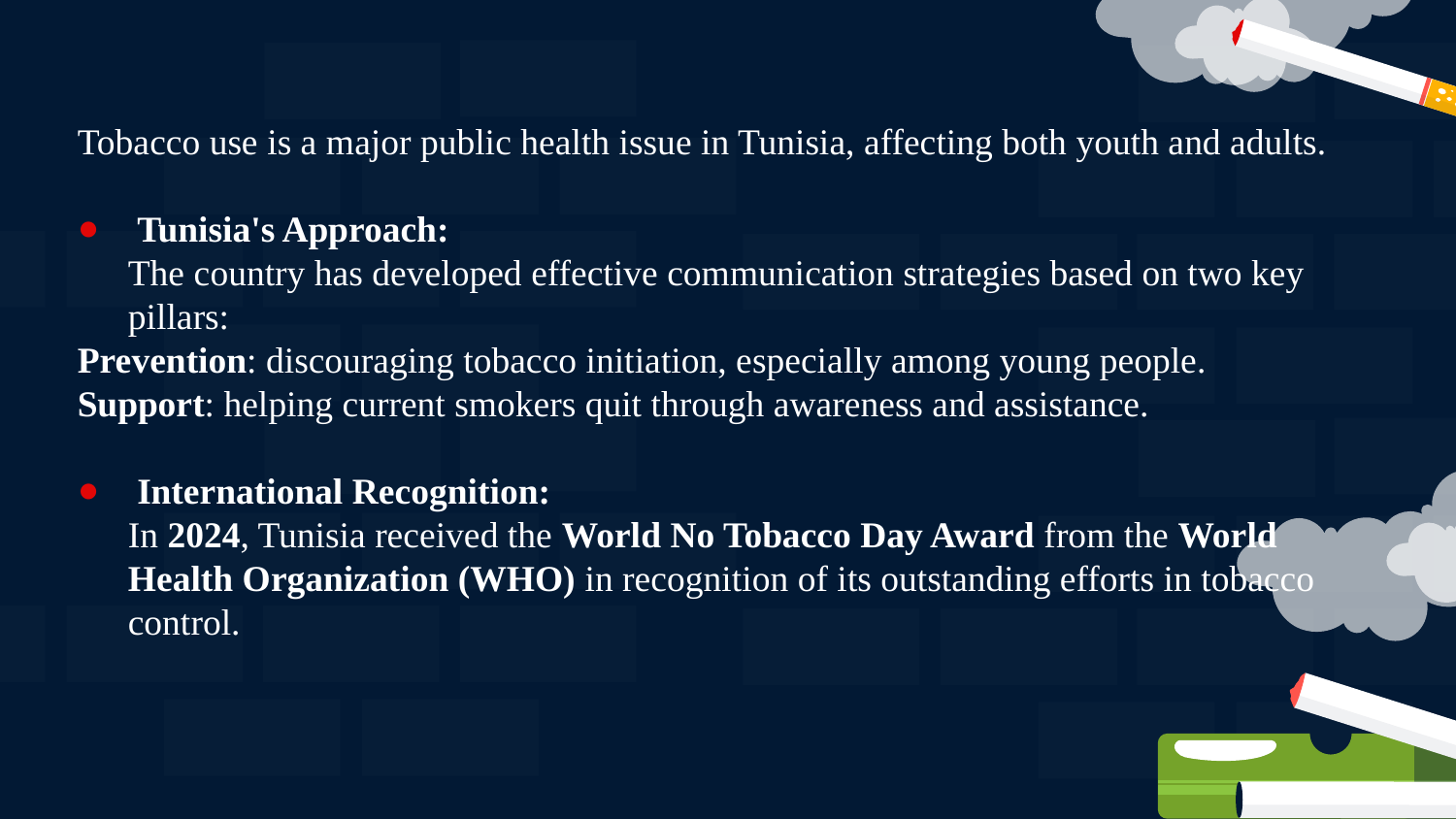

Tobacco use is a major public health issue in Tunisia, affecting both youth and adults.

 Tunisia's Approach:
The country has developed effective communication strategies based on two key pillars:
Prevention: discouraging tobacco initiation, especially among young people.
Support: helping current smokers quit through awareness and assistance.

 International Recognition:
In 2024, Tunisia received the World No Tobacco Day Award from the World Health Organization (WHO) in recognition of its outstanding efforts in tobacco control.